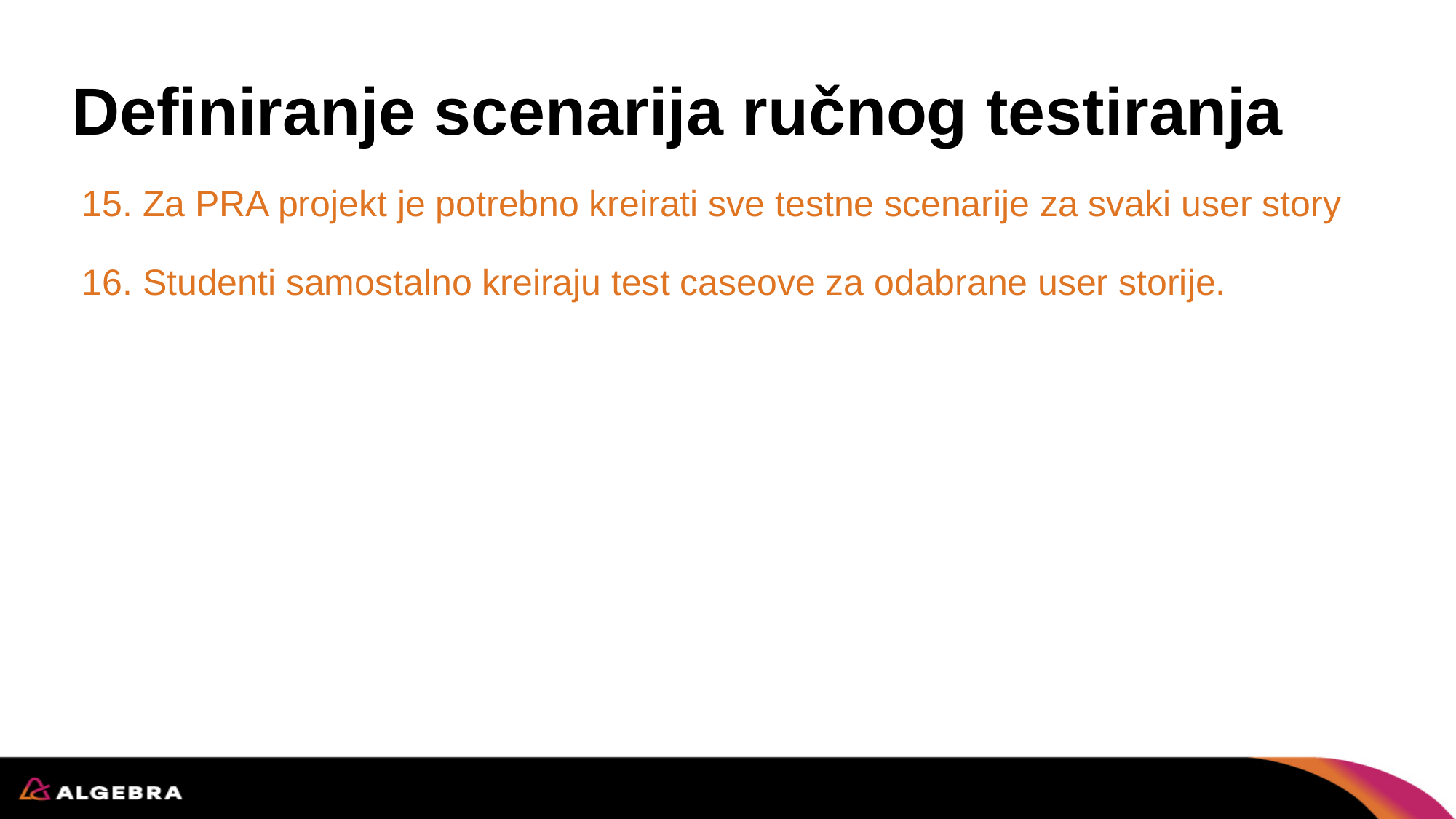

# Definiranje scenarija ručnog testiranja
15. Za PRA projekt je potrebno kreirati sve testne scenarije za svaki user story
16. Studenti samostalno kreiraju test caseove za odabrane user storije.